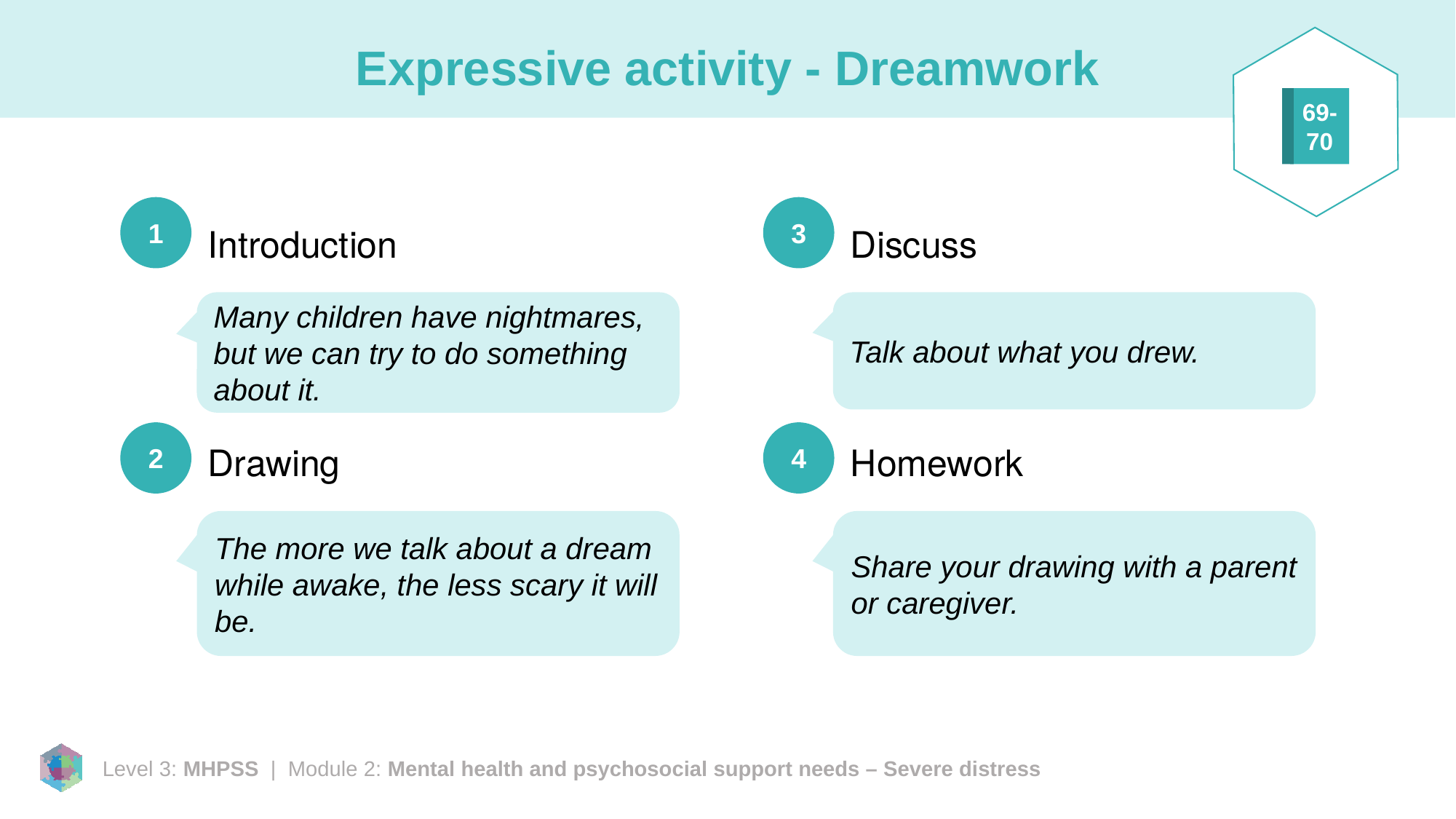

# Expressive activity - Dreamwork

69-70

1
3
Introduction
Drawing
Discuss
Homework
Many children have nightmares, but we can try to do something about it.
Talk about what you drew.
2
4
The more we talk about a dream while awake, the less scary it will be.
Share your drawing with a parent or caregiver.